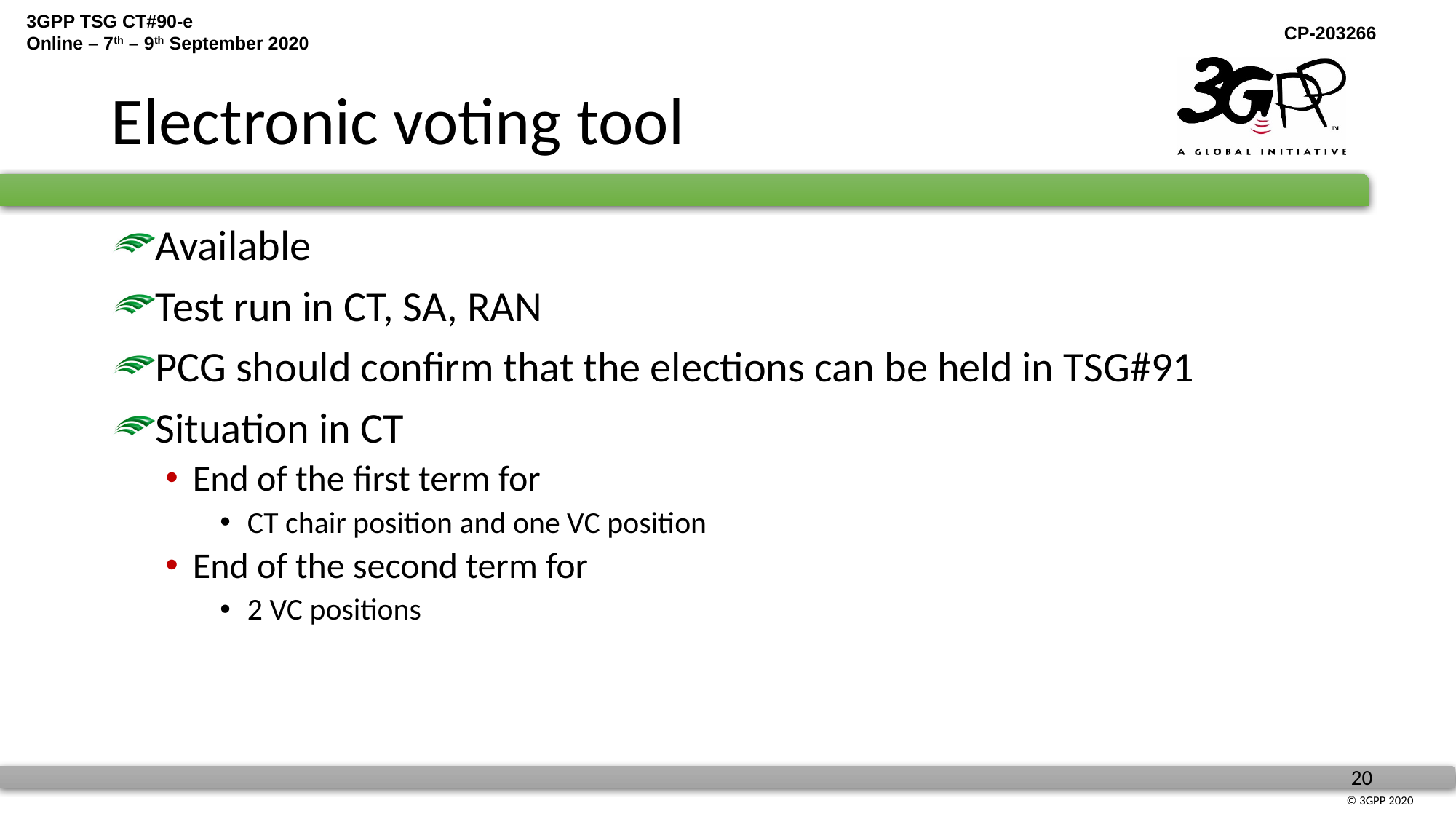

# Electronic voting tool
Available
Test run in CT, SA, RAN
PCG should confirm that the elections can be held in TSG#91
Situation in CT
End of the first term for
CT chair position and one VC position
End of the second term for
2 VC positions